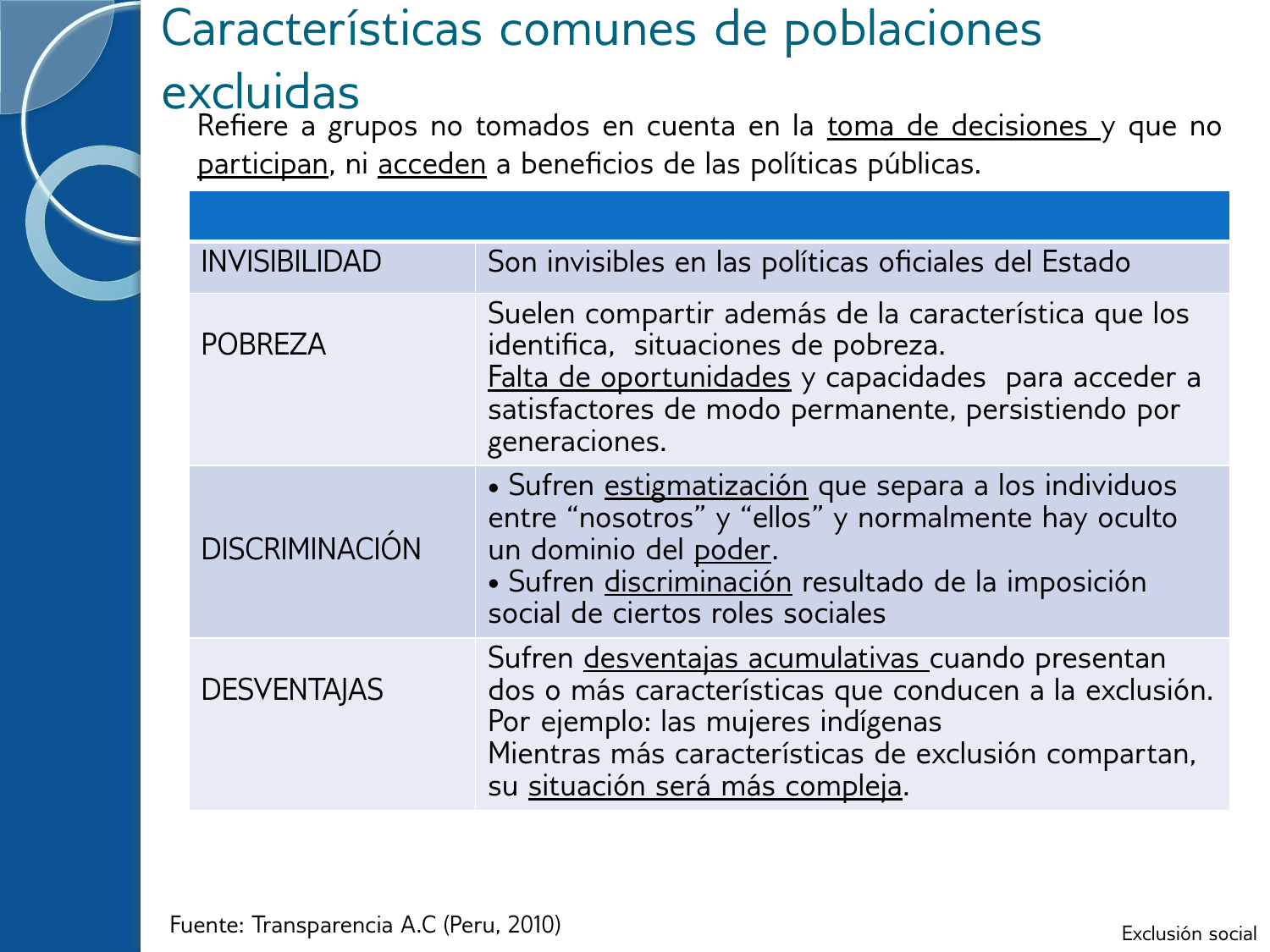

# Características comunes de poblaciones excluidas
Refiere a grupos no tomados en cuenta en la toma de decisiones y que no participan, ni acceden a beneficios de las políticas públicas.

|  |  |
| --- | --- |
| INVISIBILIDAD | Son invisibles en las políticas oficiales del Estado |
| POBREZA | Suelen compartir además de la característica que los identifica, situaciones de pobreza. Falta de oportunidades y capacidades para acceder a satisfactores de modo permanente, persistiendo por generaciones. |
| DISCRIMINACIÓN | Sufren estigmatización que separa a los individuos entre “nosotros” y “ellos” y normalmente hay oculto un dominio del poder. Sufren discriminación resultado de la imposición social de ciertos roles sociales |
| DESVENTAJAS | Sufren desventajas acumulativas cuando presentan dos o más características que conducen a la exclusión. Por ejemplo: las mujeres indígenas Mientras más características de exclusión compartan, su situación será más compleja. |
Fuente: Transparencia A.C (Peru, 2010)
Exclusión social